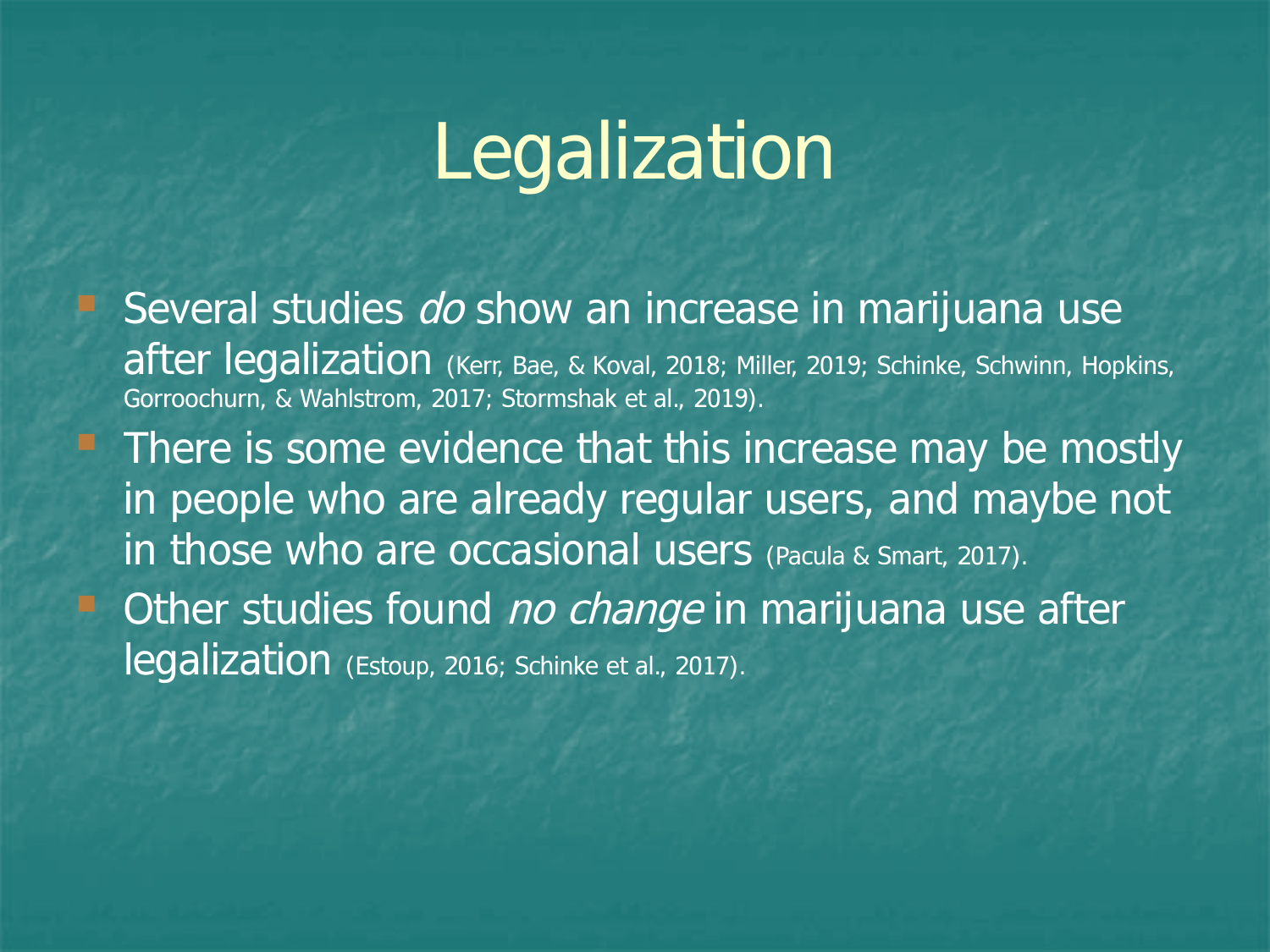

# Legalization
Several studies do show an increase in marijuana use after legalization (Kerr, Bae, & Koval, 2018; Miller, 2019; Schinke, Schwinn, Hopkins, Gorroochurn, & Wahlstrom, 2017; Stormshak et al., 2019).
There is some evidence that this increase may be mostly in people who are already regular users, and maybe not in those who are occasional users (Pacula & Smart, 2017).
Other studies found no change in marijuana use after legalization (Estoup, 2016; Schinke et al., 2017).